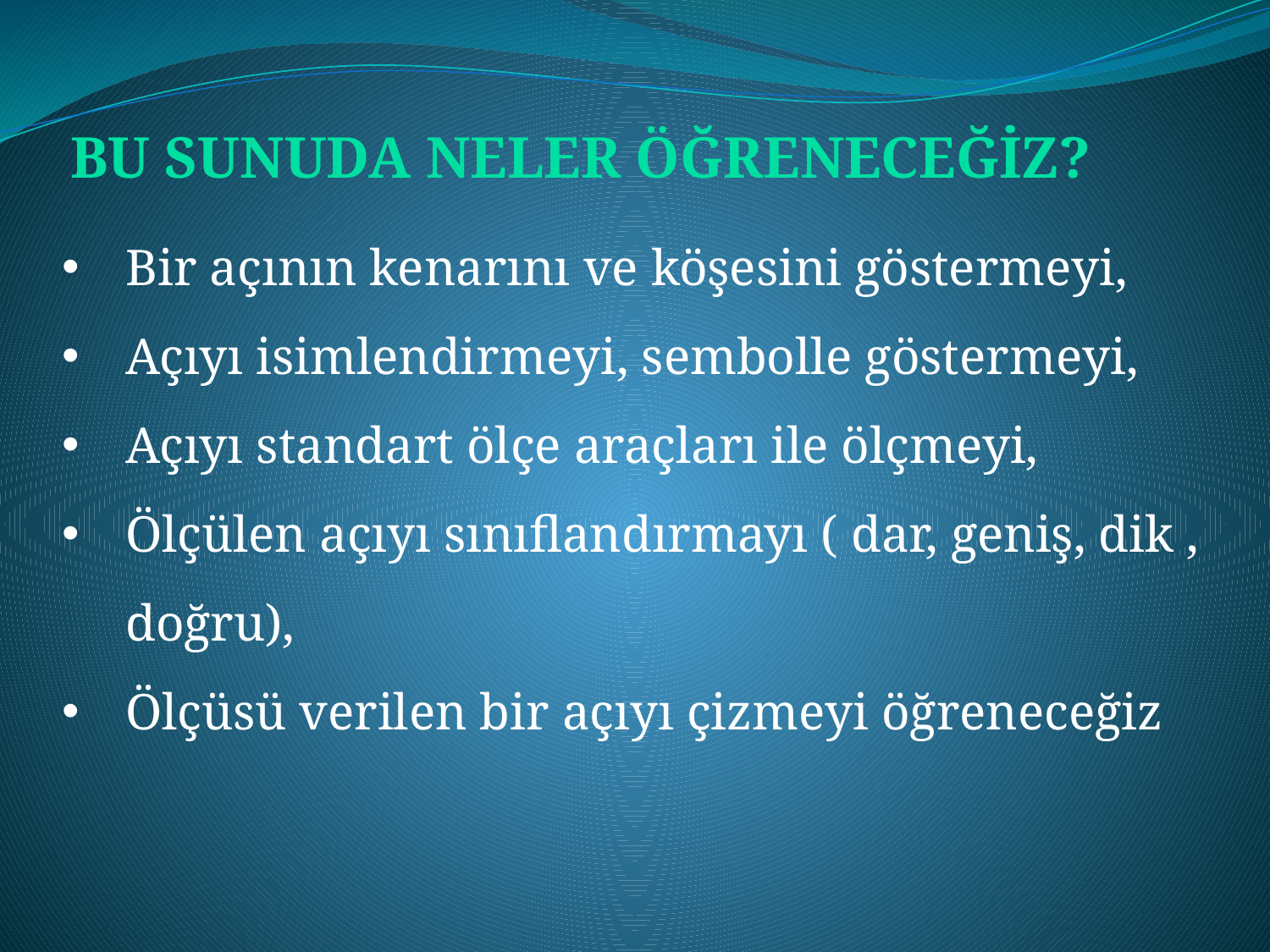

Bu sunuda neler öğreneceğİz?
Bir açının kenarını ve köşesini göstermeyi,
Açıyı isimlendirmeyi, sembolle göstermeyi,
Açıyı standart ölçe araçları ile ölçmeyi,
Ölçülen açıyı sınıflandırmayı ( dar, geniş, dik , doğru),
Ölçüsü verilen bir açıyı çizmeyi öğreneceğiz